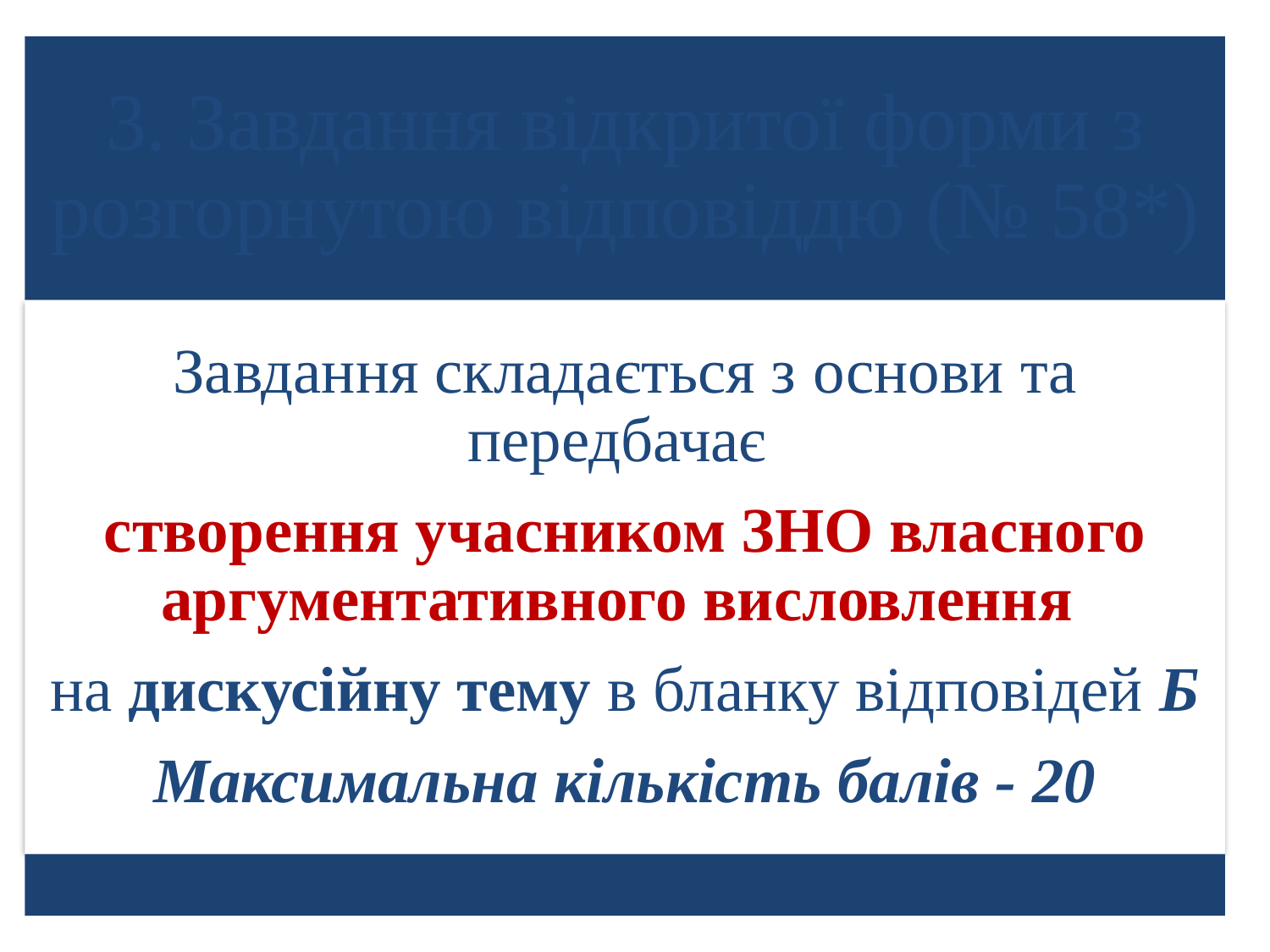

3. Завдання відкритої форми з розгорнутою відповіддю (№ 58*)
Завдання складається з основи та передбачає
створення учасником ЗНО власного аргументативного висловлення
на дискусійну тему в бланку відповідей Б
Максимальна кількість балів - 20